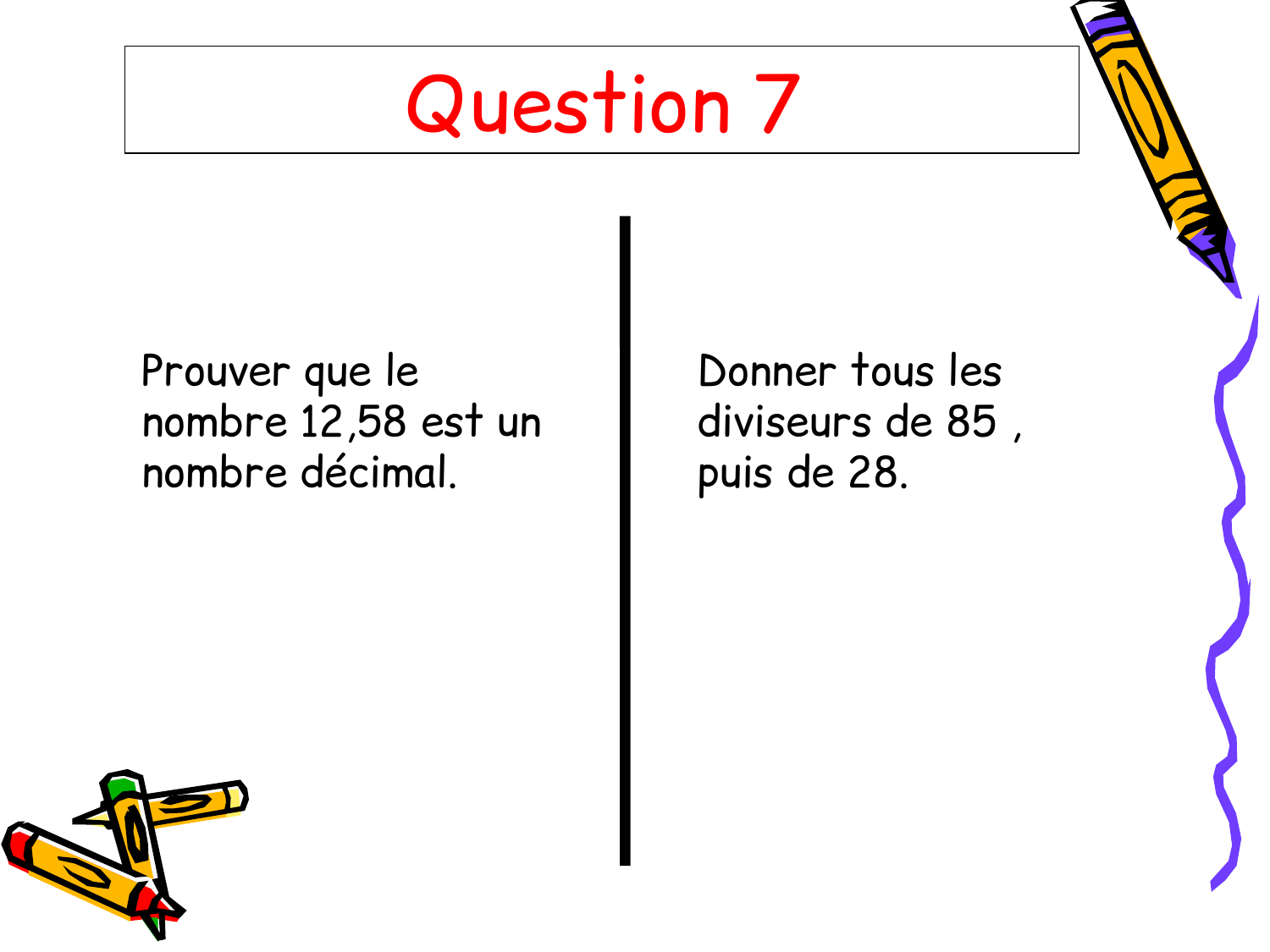

# Question 7

Prouver que le nombre 12,58 est un nombre décimal.
Donner tous les diviseurs de 85 , puis de 28.